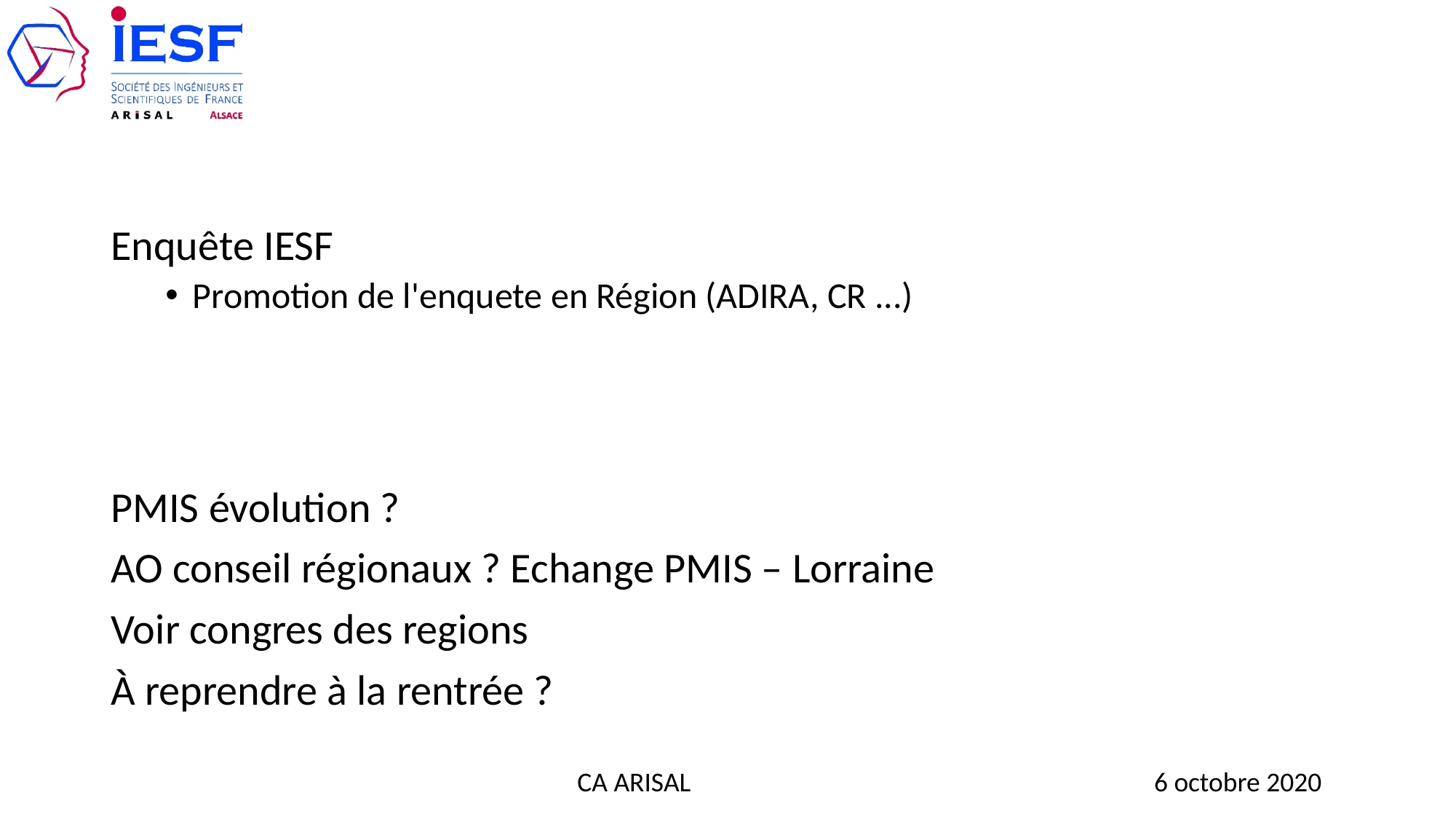

#
Enquête IESF
Promotion de l'enquete en Région (ADIRA, CR ...)

PMIS évolution ?
AO conseil régionaux ? Echange PMIS – Lorraine
Voir congres des regions
À reprendre à la rentrée ?